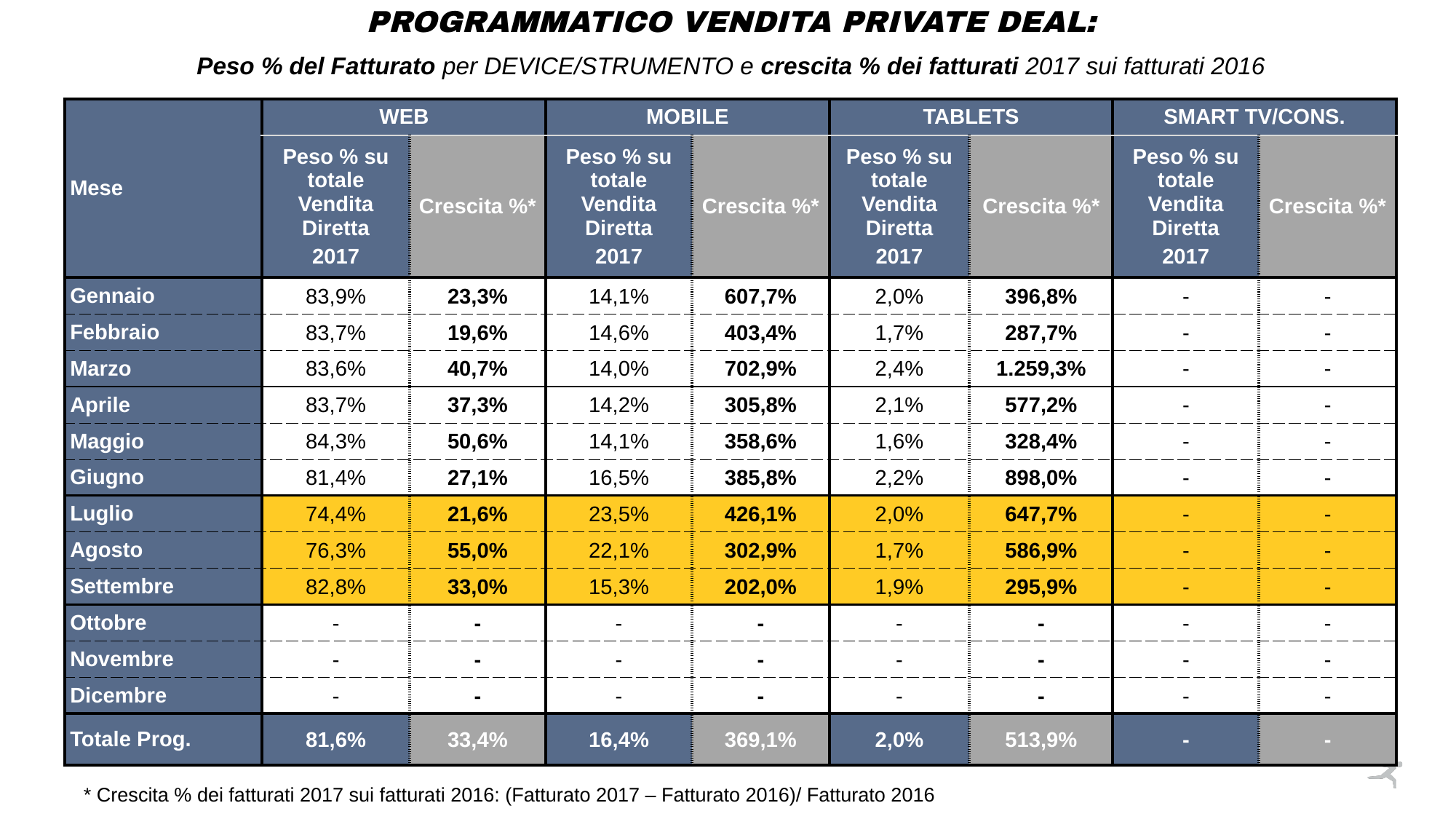

PROGRAMMATICO VENDITA PRIVATE DEAL:
Peso % del Fatturato per DEVICE/STRUMENTO e crescita % dei fatturati 2017 sui fatturati 2016
| Mese | WEB |  | MOBILE |  | TABLETS |  | SMART TV/CONS. |  |
| --- | --- | --- | --- | --- | --- | --- | --- | --- |
|  | Peso % su totale Vendita Diretta 2017 | Crescita %\* | Peso % su totale Vendita Diretta 2017 | Crescita %\* | Peso % su totale Vendita Diretta 2017 | Crescita %\* | Peso % su totale Vendita Diretta 2017 | Crescita %\* |
| Gennaio | 83,9% | 23,3% | 14,1% | 607,7% | 2,0% | 396,8% | - | - |
| Febbraio | 83,7% | 19,6% | 14,6% | 403,4% | 1,7% | 287,7% | - | - |
| Marzo | 83,6% | 40,7% | 14,0% | 702,9% | 2,4% | 1.259,3% | - | - |
| Aprile | 83,7% | 37,3% | 14,2% | 305,8% | 2,1% | 577,2% | - | - |
| Maggio | 84,3% | 50,6% | 14,1% | 358,6% | 1,6% | 328,4% | - | - |
| Giugno | 81,4% | 27,1% | 16,5% | 385,8% | 2,2% | 898,0% | - | - |
| Luglio | 74,4% | 21,6% | 23,5% | 426,1% | 2,0% | 647,7% | - | - |
| Agosto | 76,3% | 55,0% | 22,1% | 302,9% | 1,7% | 586,9% | - | - |
| Settembre | 82,8% | 33,0% | 15,3% | 202,0% | 1,9% | 295,9% | - | - |
| Ottobre | - | - | - | - | - | - | - | - |
| Novembre | - | - | - | - | - | - | - | - |
| Dicembre | - | - | - | - | - | - | - | - |
| Totale Prog. | 81,6% | 33,4% | 16,4% | 369,1% | 2,0% | 513,9% | - | - |
* Crescita % dei fatturati 2017 sui fatturati 2016: (Fatturato 2017 – Fatturato 2016)/ Fatturato 2016